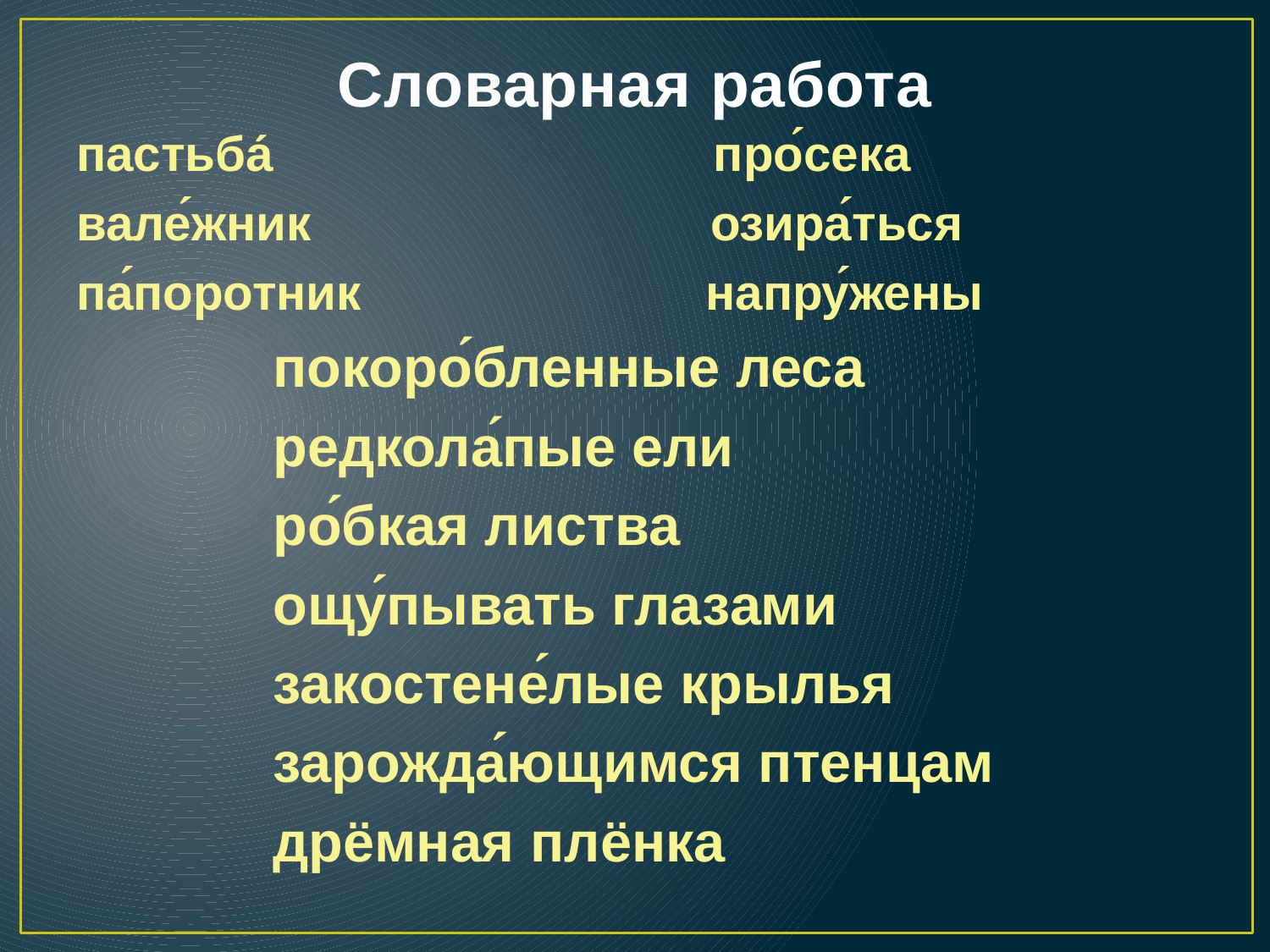

# Словарная работа
пастьба́                                про́сека
вале́жник                             озира́ться
па́поротник                         напру́жены
покоро́бленные леса
редкола́пые ели
ро́бкая листва
ощу́пывать глазами
закостене́лые крылья
зарожда́ющимся птенцам
дрёмная плёнка